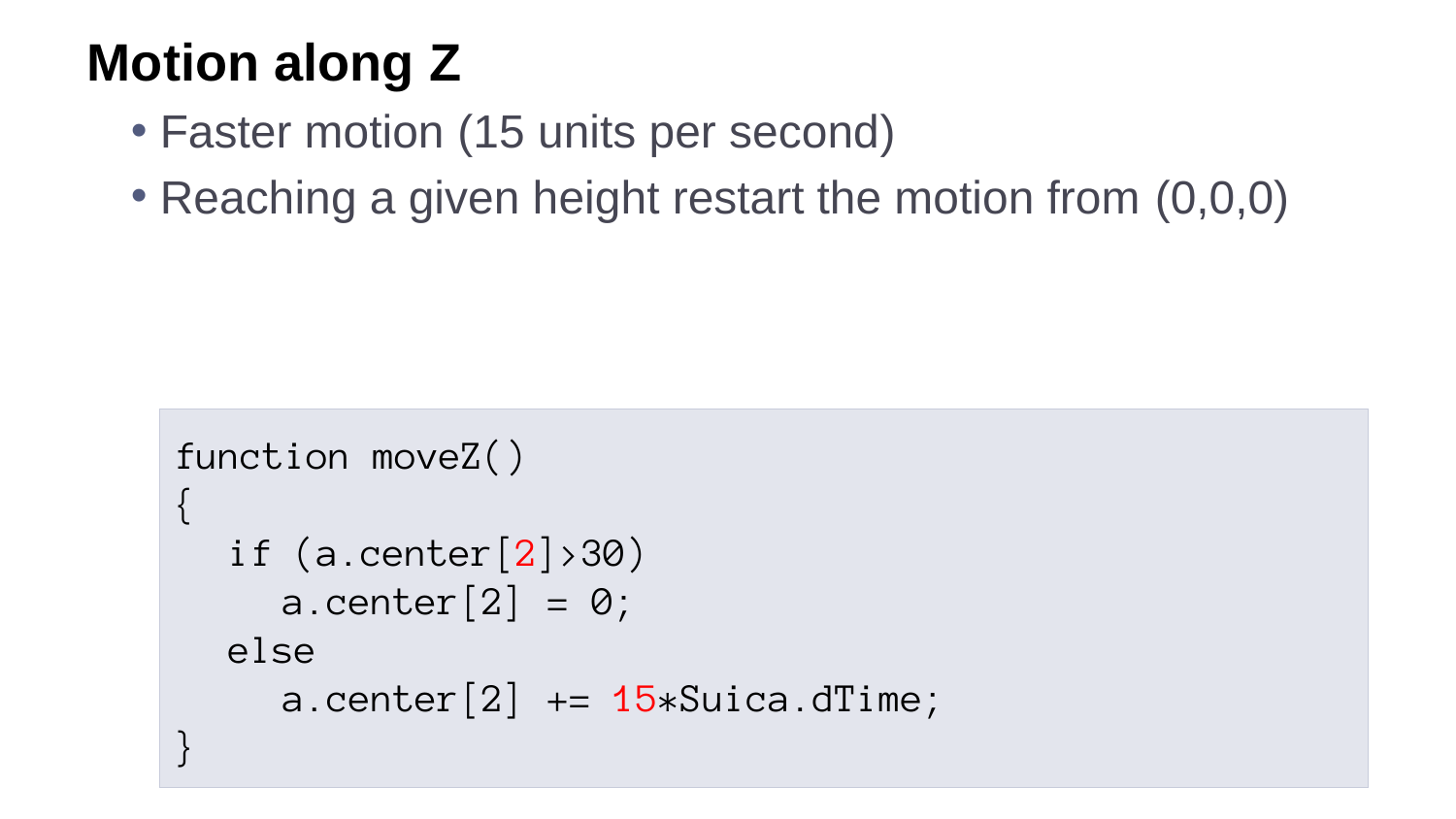

Motion along Z
Faster motion (15 units per second)
Reaching a given height restart the motion from (0,0,0)
function moveZ()
{
	if (a.center[2]>30)
		a.center[2] = 0;
	else
		a.center[2] += 15*Suica.dTime;
}